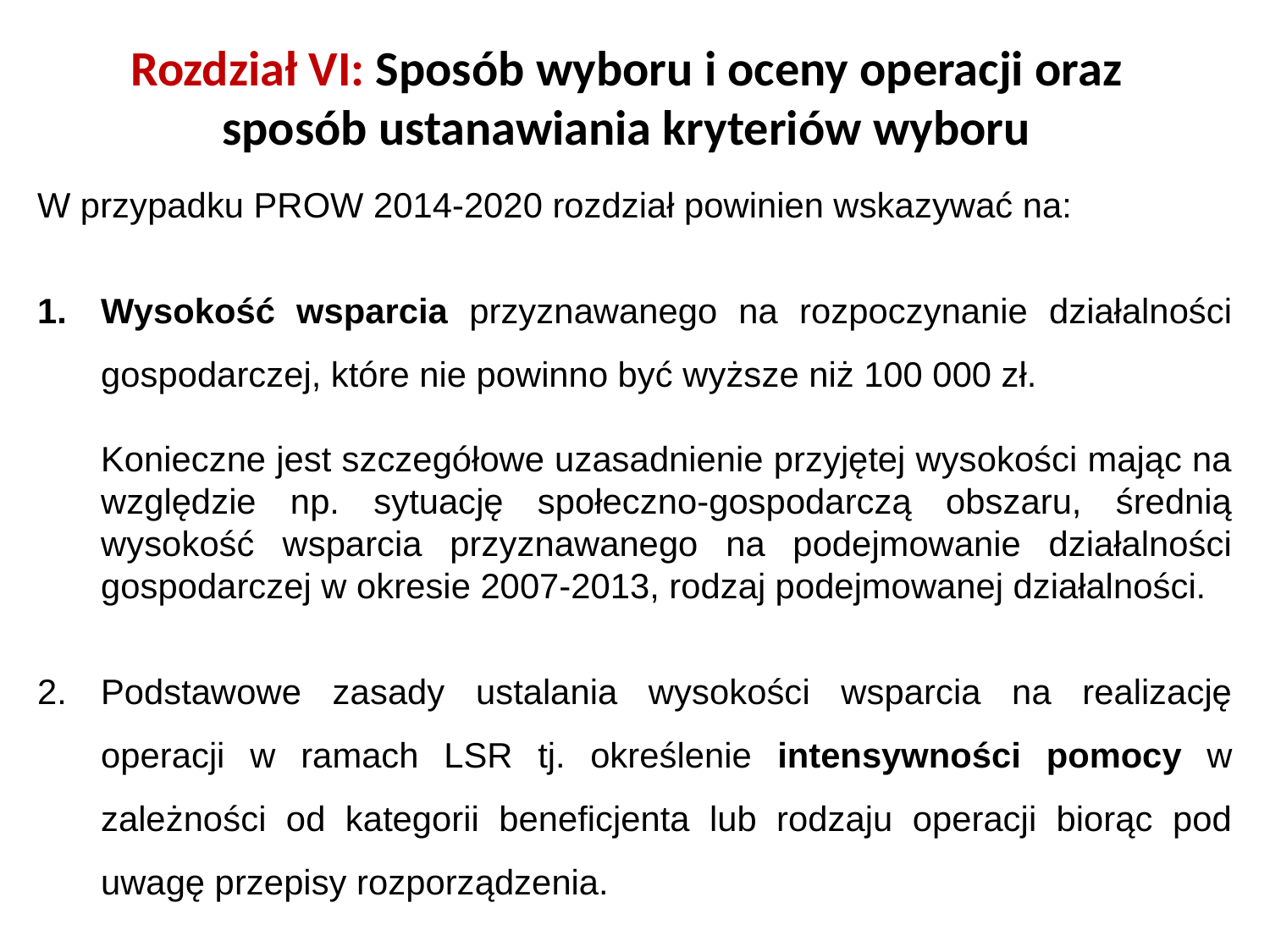

# Rozdział VI: Sposób wyboru i oceny operacji oraz sposób ustanawiania kryteriów wyboru

W przypadku PROW 2014-2020 rozdział powinien wskazywać na:

Wysokość wsparcia przyznawanego na rozpoczynanie działalności gospodarczej, które nie powinno być wyższe niż 100 000 zł.

	Konieczne jest szczegółowe uzasadnienie przyjętej wysokości mając na względzie np. sytuację społeczno-gospodarczą obszaru, średnią wysokość wsparcia przyznawanego na podejmowanie działalności gospodarczej w okresie 2007-2013, rodzaj podejmowanej działalności.

Podstawowe zasady ustalania wysokości wsparcia na realizację operacji w ramach LSR tj. określenie intensywności pomocy w zależności od kategorii beneficjenta lub rodzaju operacji biorąc pod uwagę przepisy rozporządzenia.